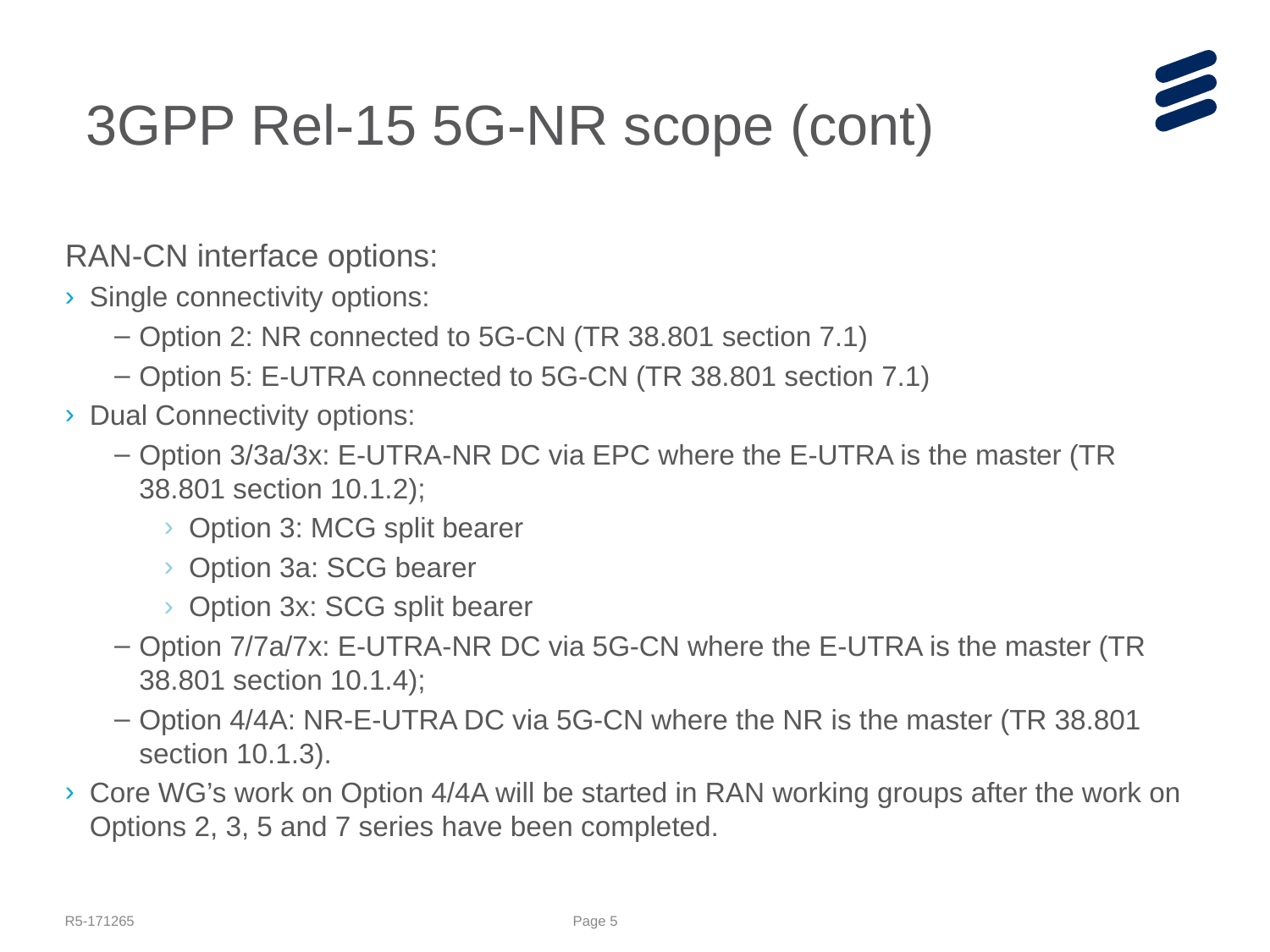

3GPP Rel-15 5G-NR scope (cont)
RAN-CN interface options:
Single connectivity options:
Option 2: NR connected to 5G-CN (TR 38.801 section 7.1)
Option 5: E-UTRA connected to 5G-CN (TR 38.801 section 7.1)
Dual Connectivity options:
Option 3/3a/3x: E-UTRA-NR DC via EPC where the E-UTRA is the master (TR 38.801 section 10.1.2);
Option 3: MCG split bearer
Option 3a: SCG bearer
Option 3x: SCG split bearer
Option 7/7a/7x: E-UTRA-NR DC via 5G-CN where the E-UTRA is the master (TR 38.801 section 10.1.4);
Option 4/4A: NR-E-UTRA DC via 5G-CN where the NR is the master (TR 38.801 section 10.1.3).
Core WG’s work on Option 4/4A will be started in RAN working groups after the work on Options 2, 3, 5 and 7 series have been completed.